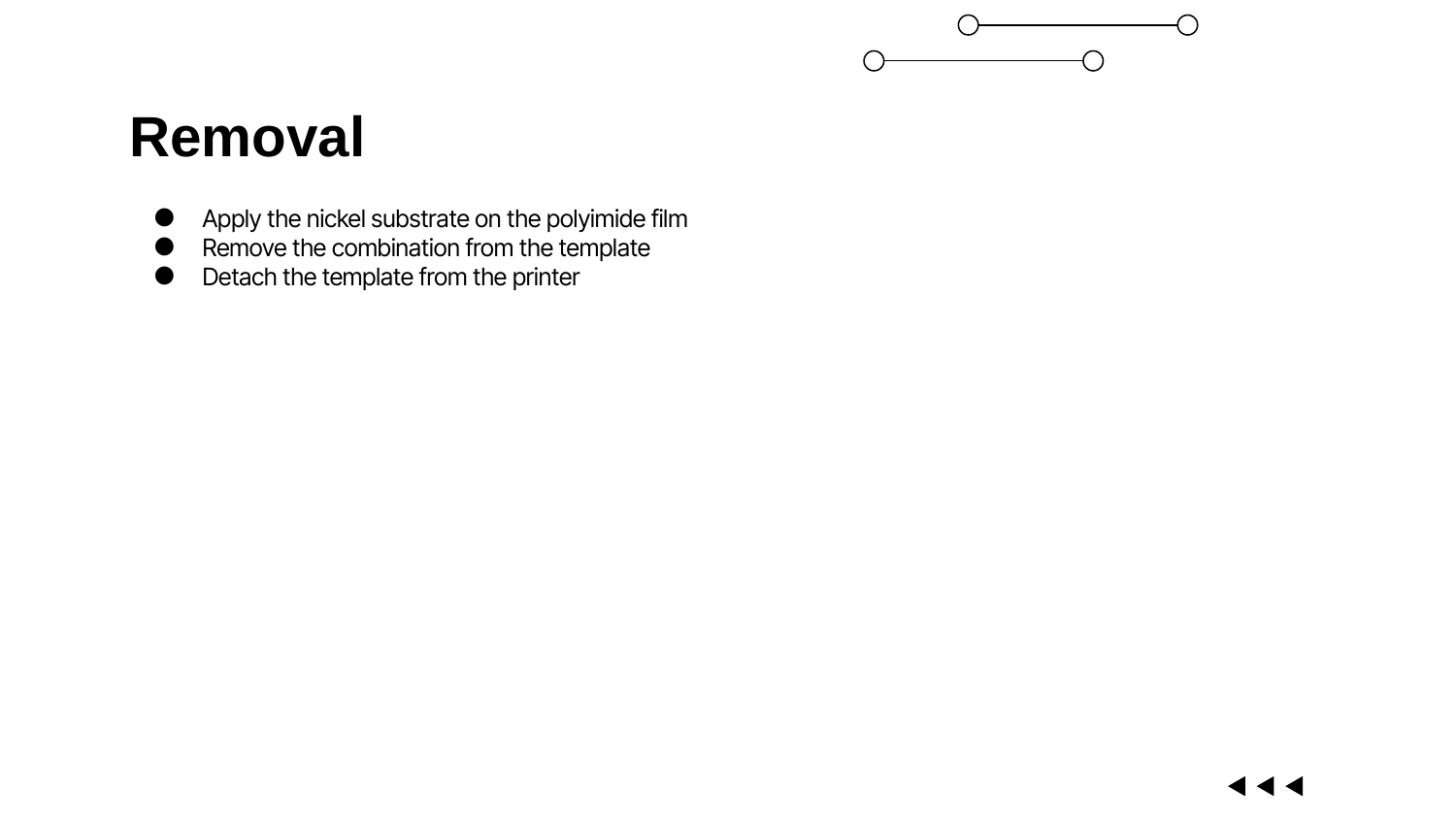

# Removal
Apply the nickel substrate on the polyimide film
Remove the combination from the template
Detach the template from the printer